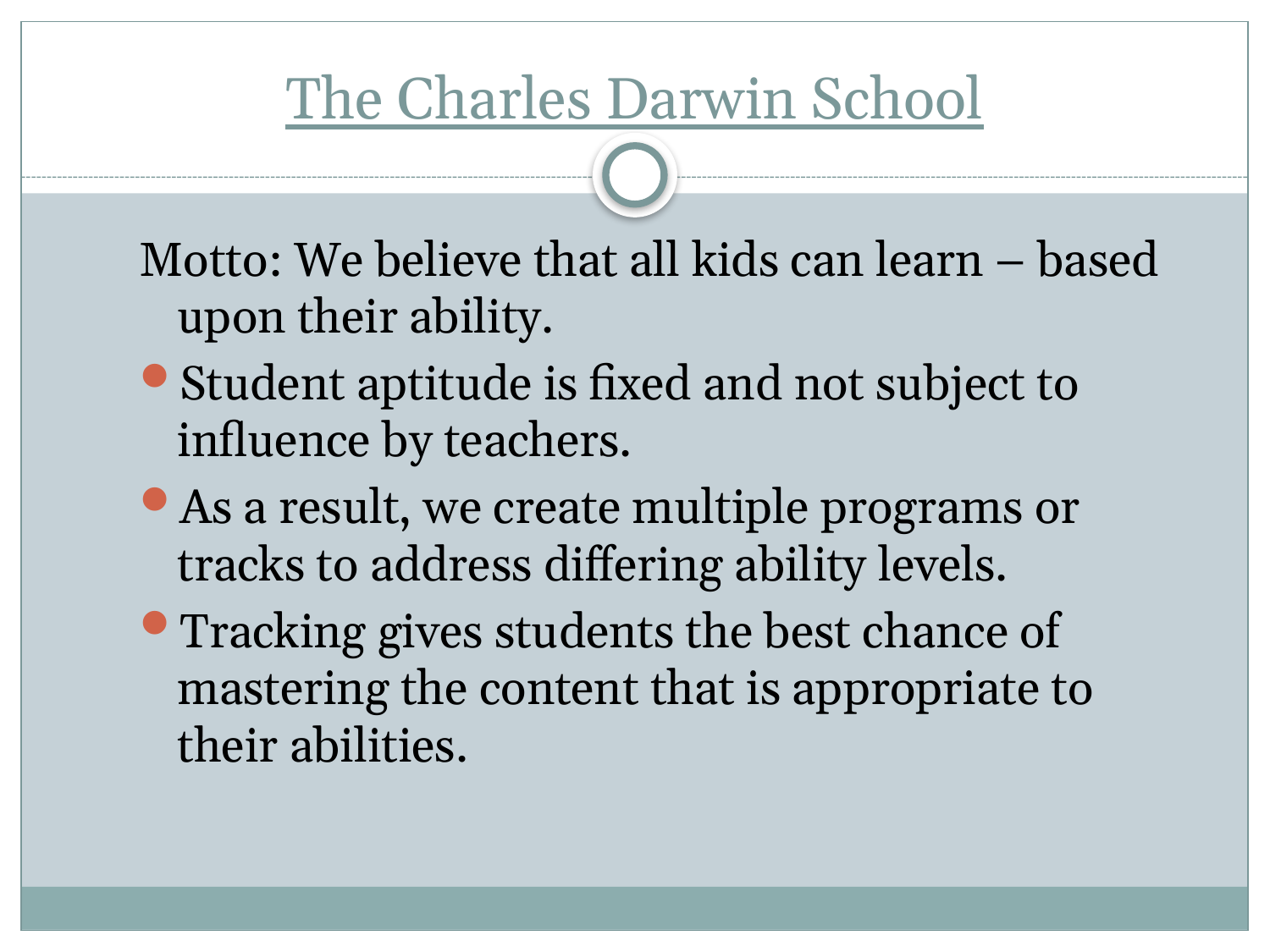

# The Charles Darwin School
Motto: We believe that all kids can learn – based upon their ability.
Student aptitude is fixed and not subject to influence by teachers.
As a result, we create multiple programs or tracks to address differing ability levels.
Tracking gives students the best chance of mastering the content that is appropriate to their abilities.